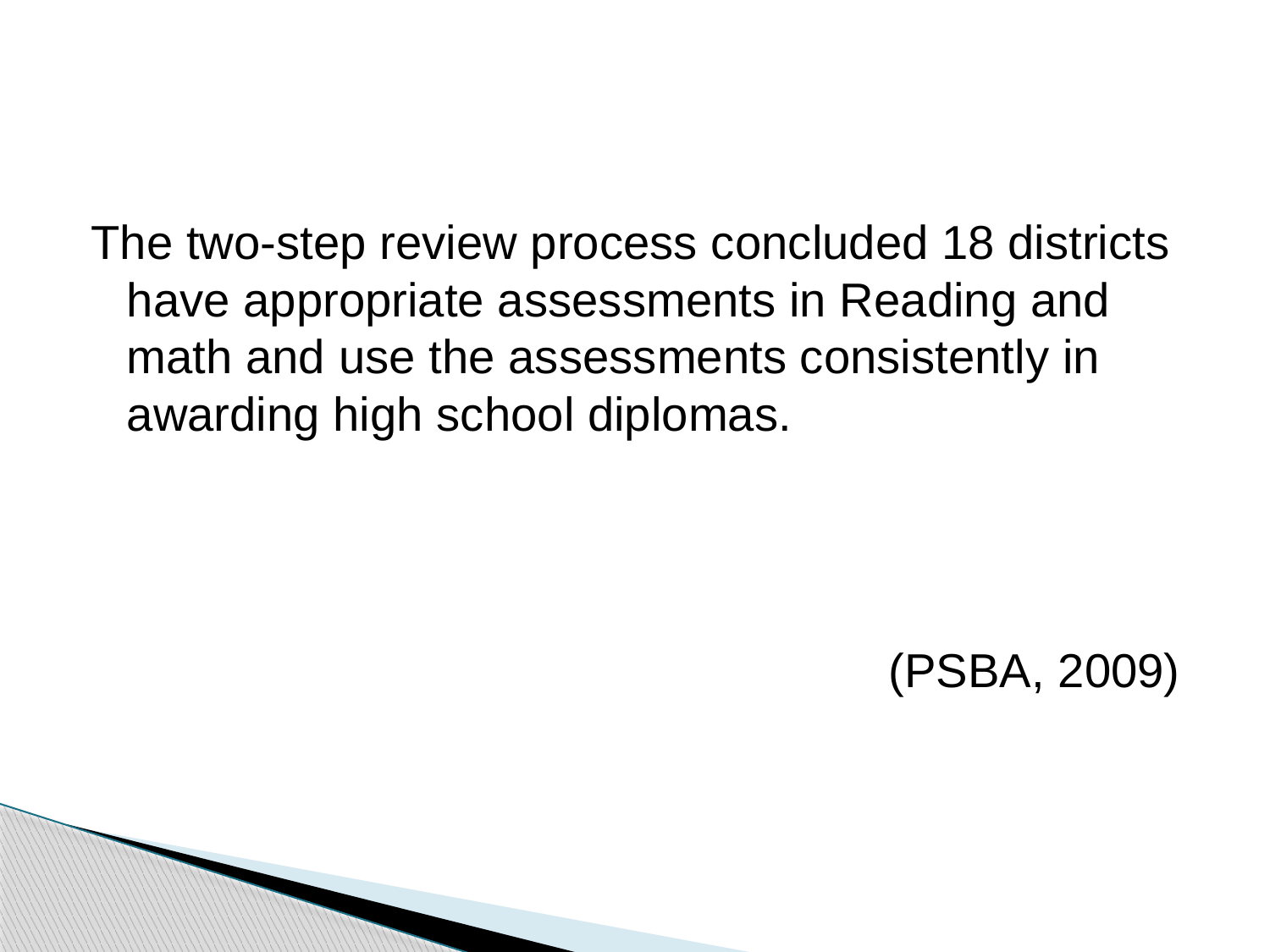

#
The two-step review process concluded 18 districts have appropriate assessments in Reading and math and use the assessments consistently in awarding high school diplomas.

							(PSBA, 2009)